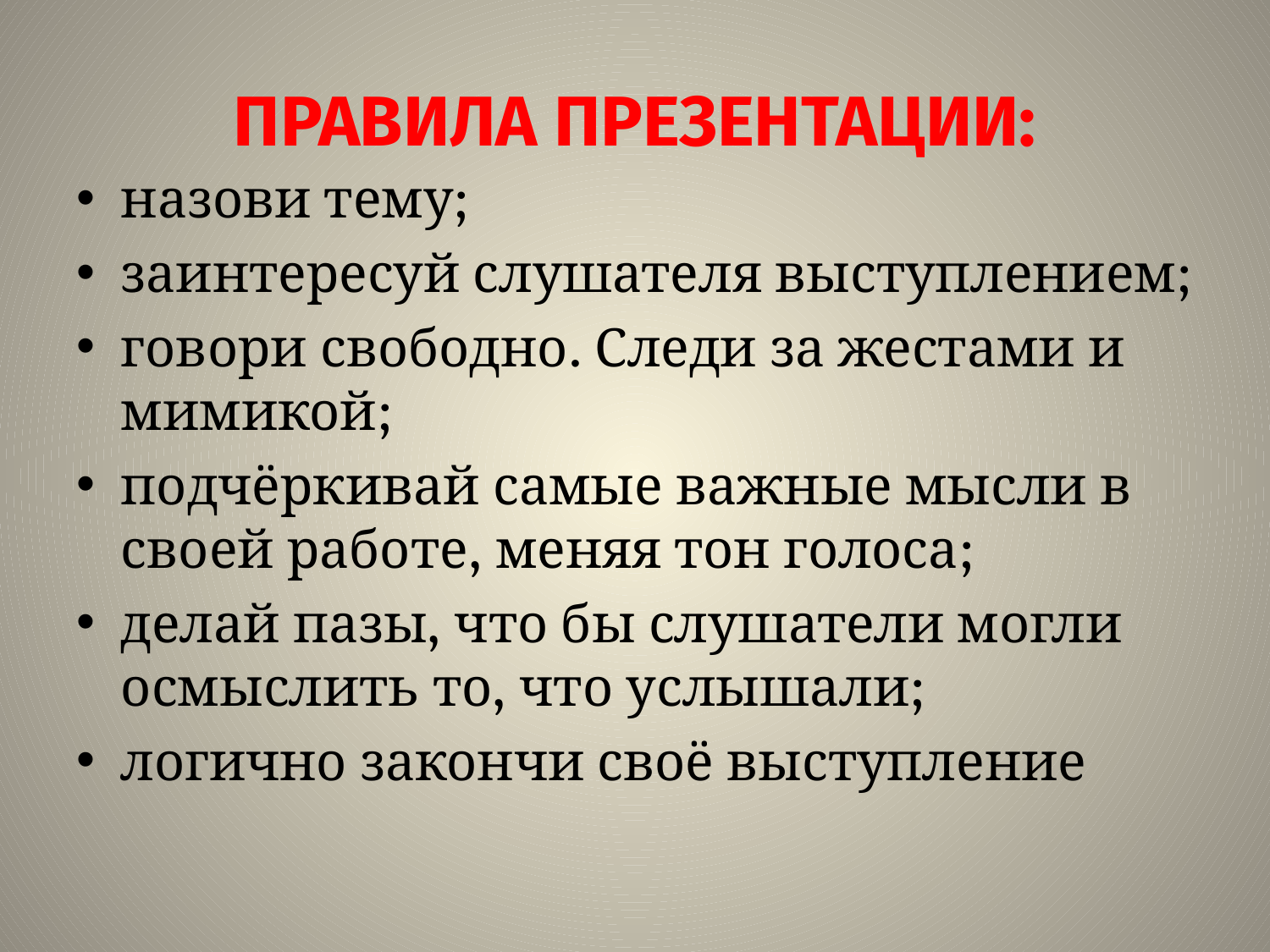

# ПРАВИЛА ПРЕЗЕНТАЦИИ:
назови тему;
заинтересуй слушателя выступлением;
говори свободно. Следи за жестами и мимикой;
подчёркивай самые важные мысли в своей работе, меняя тон голоса;
делай пазы, что бы слушатели могли осмыслить то, что услышали;
логично закончи своё выступление